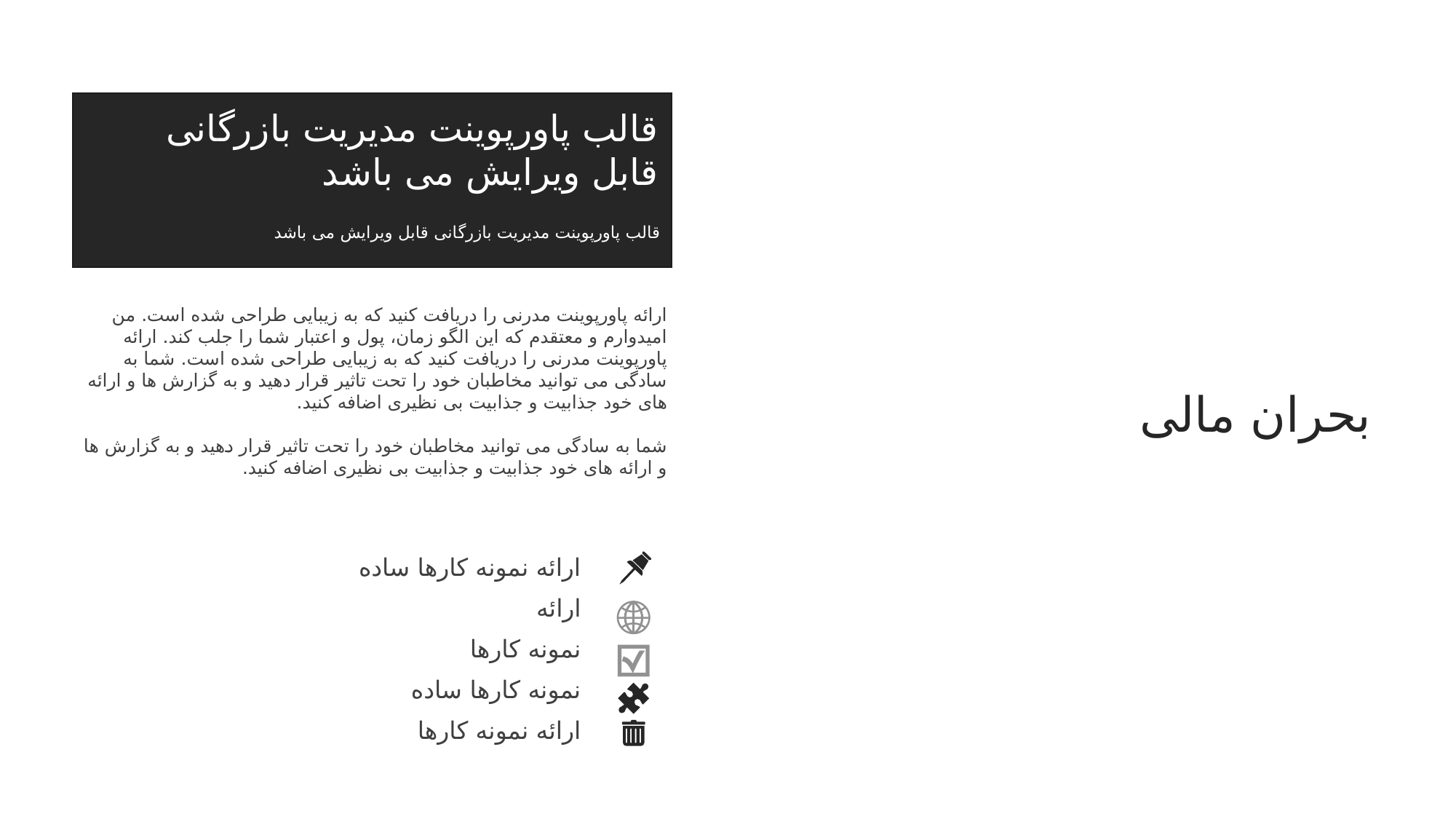

قالب پاورپوینت مدیریت بازرگانی قابل ویرایش می باشد
قالب پاورپوینت مدیریت بازرگانی قابل ویرایش می باشد
ارائه پاورپوینت مدرنی را دریافت کنید که به زیبایی طراحی شده است. من امیدوارم و معتقدم که این الگو زمان، پول و اعتبار شما را جلب کند. ارائه پاورپوینت مدرنی را دریافت کنید که به زیبایی طراحی شده است. شما به سادگی می توانید مخاطبان خود را تحت تاثیر قرار دهید و به گزارش ها و ارائه های خود جذابیت و جذابیت بی نظیری اضافه کنید.

شما به سادگی می توانید مخاطبان خود را تحت تاثیر قرار دهید و به گزارش ها و ارائه های خود جذابیت و جذابیت بی نظیری اضافه کنید.
بحران مالی

ارائه نمونه کارها ساده
ارائه

نمونه کارها

نمونه کارها ساده

ارائه نمونه کارها